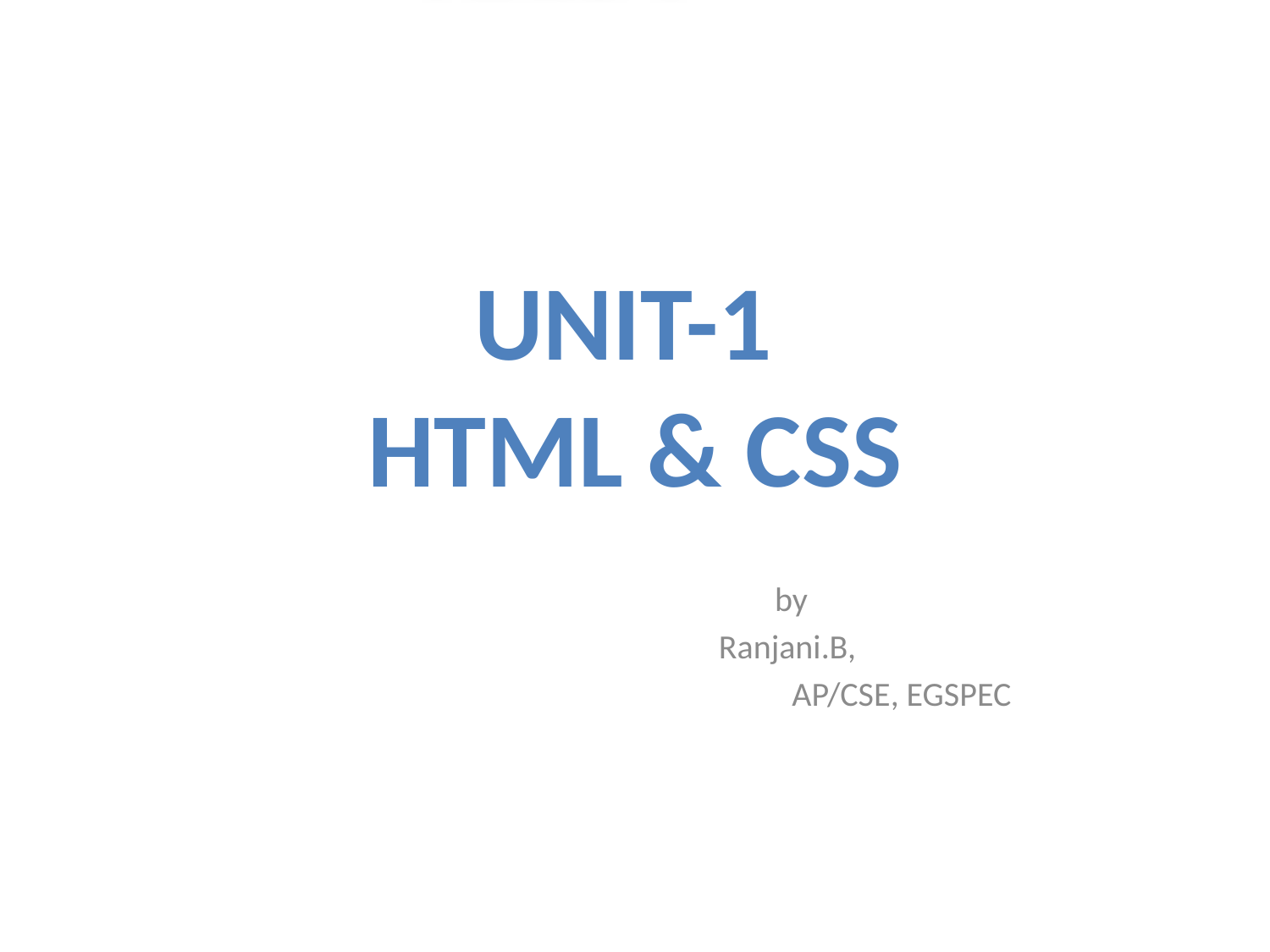

# Unit-1 HTML & CSS
                            		    by
				Ranjani.B,
   	                                		          AP/CSE, EGSPEC